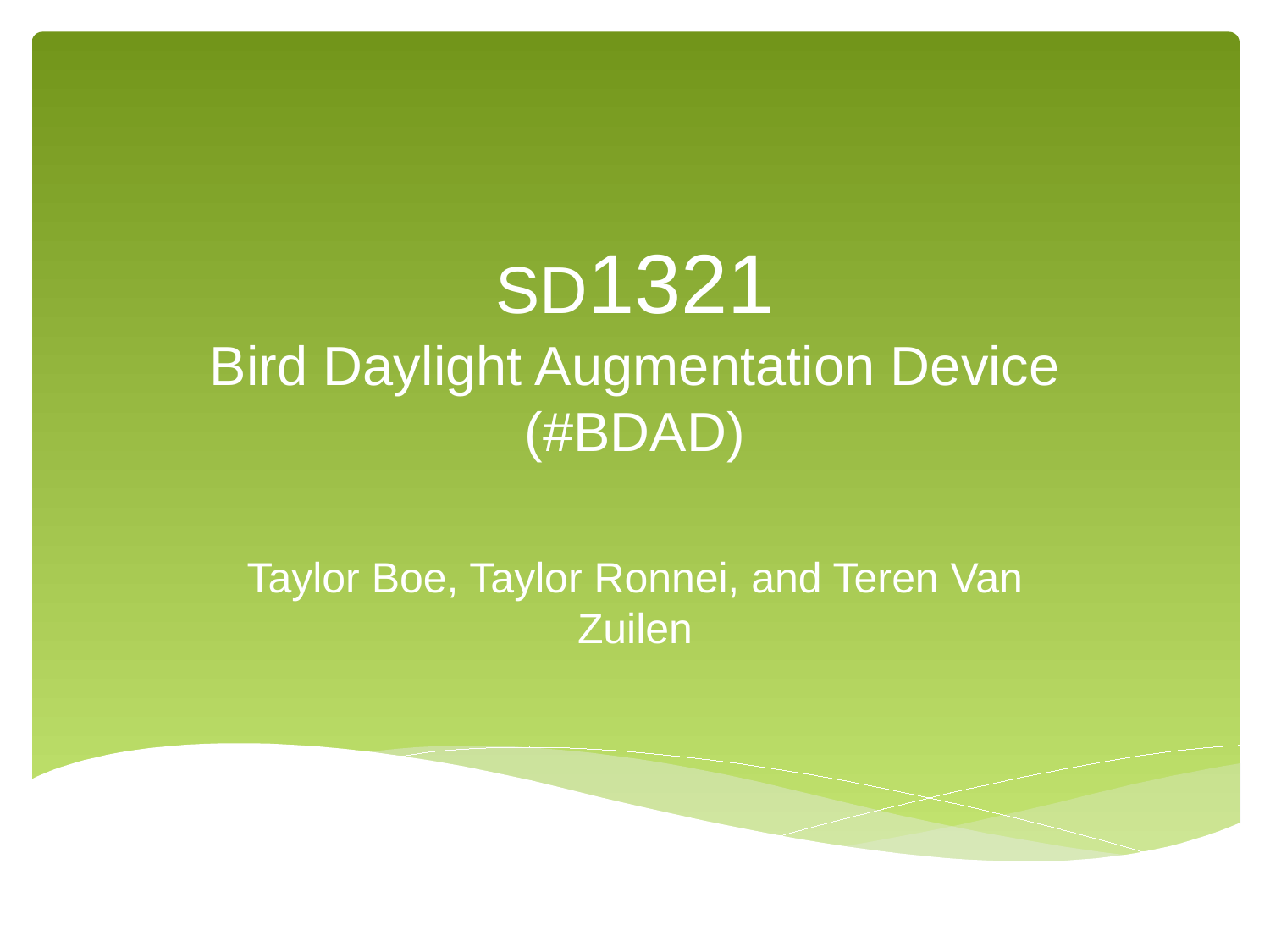

# SD1321 Bird Daylight Augmentation Device (#BDAD)

Taylor Boe, Taylor Ronnei, and Teren Van Zuilen